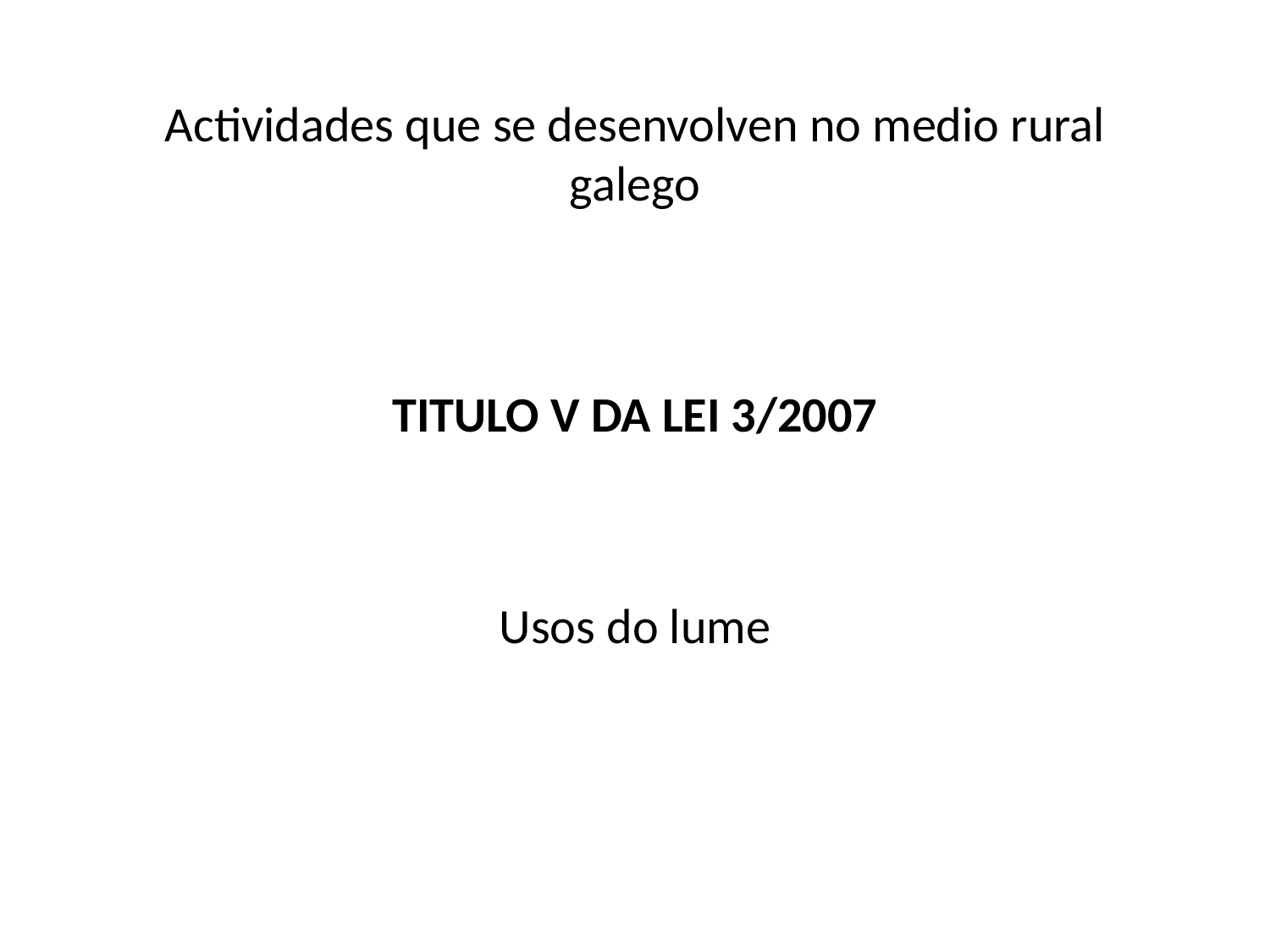

Actividades que se desenvolven no medio rural galego
TITULO V DA LEI 3/2007

Usos do lume